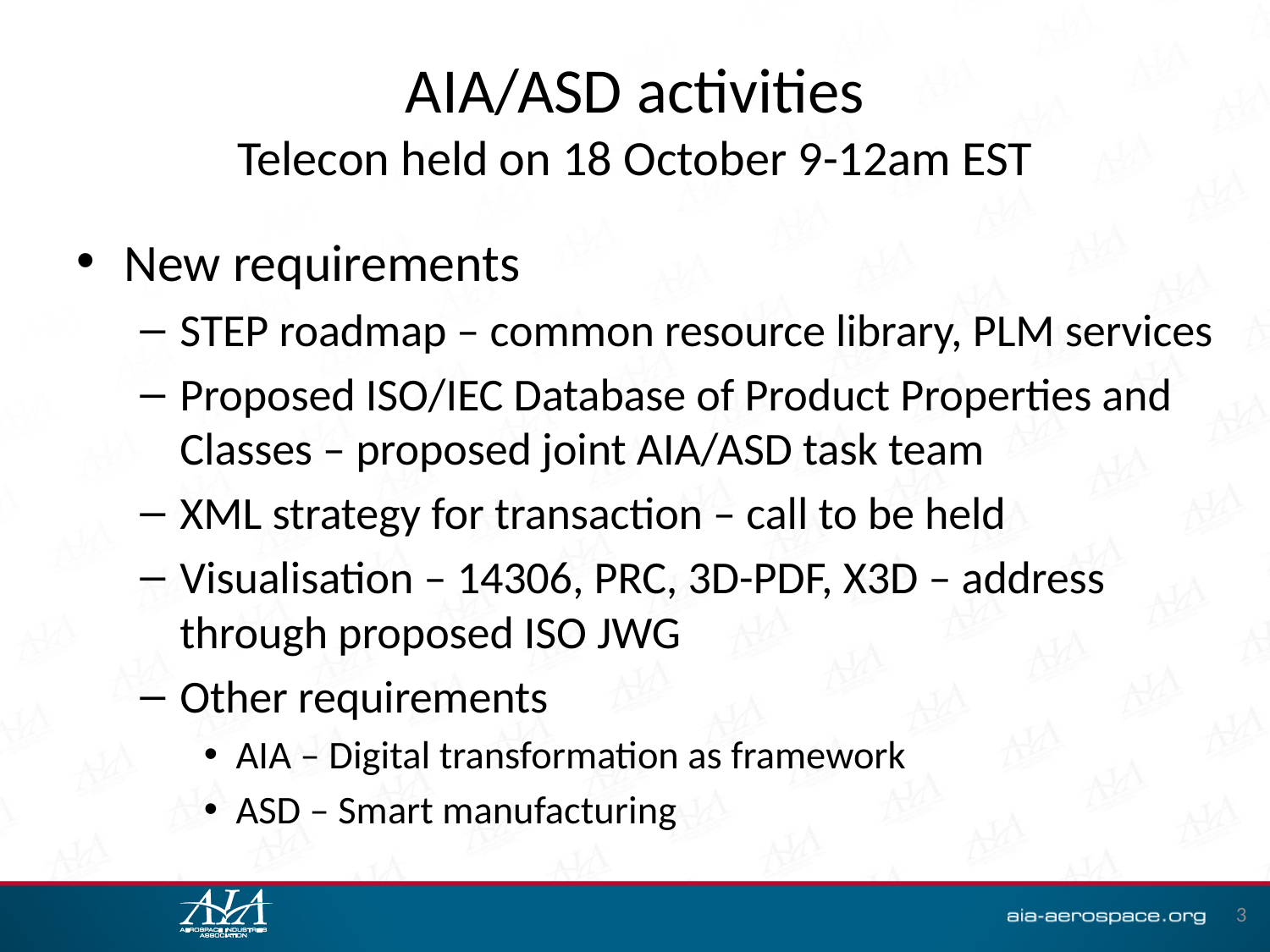

# AIA/ASD activities Telecon held on 18 October 9-12am EST
New requirements
STEP roadmap – common resource library, PLM services
Proposed ISO/IEC Database of Product Properties and Classes – proposed joint AIA/ASD task team
XML strategy for transaction – call to be held
Visualisation – 14306, PRC, 3D-PDF, X3D – address through proposed ISO JWG
Other requirements
AIA – Digital transformation as framework
ASD – Smart manufacturing

3